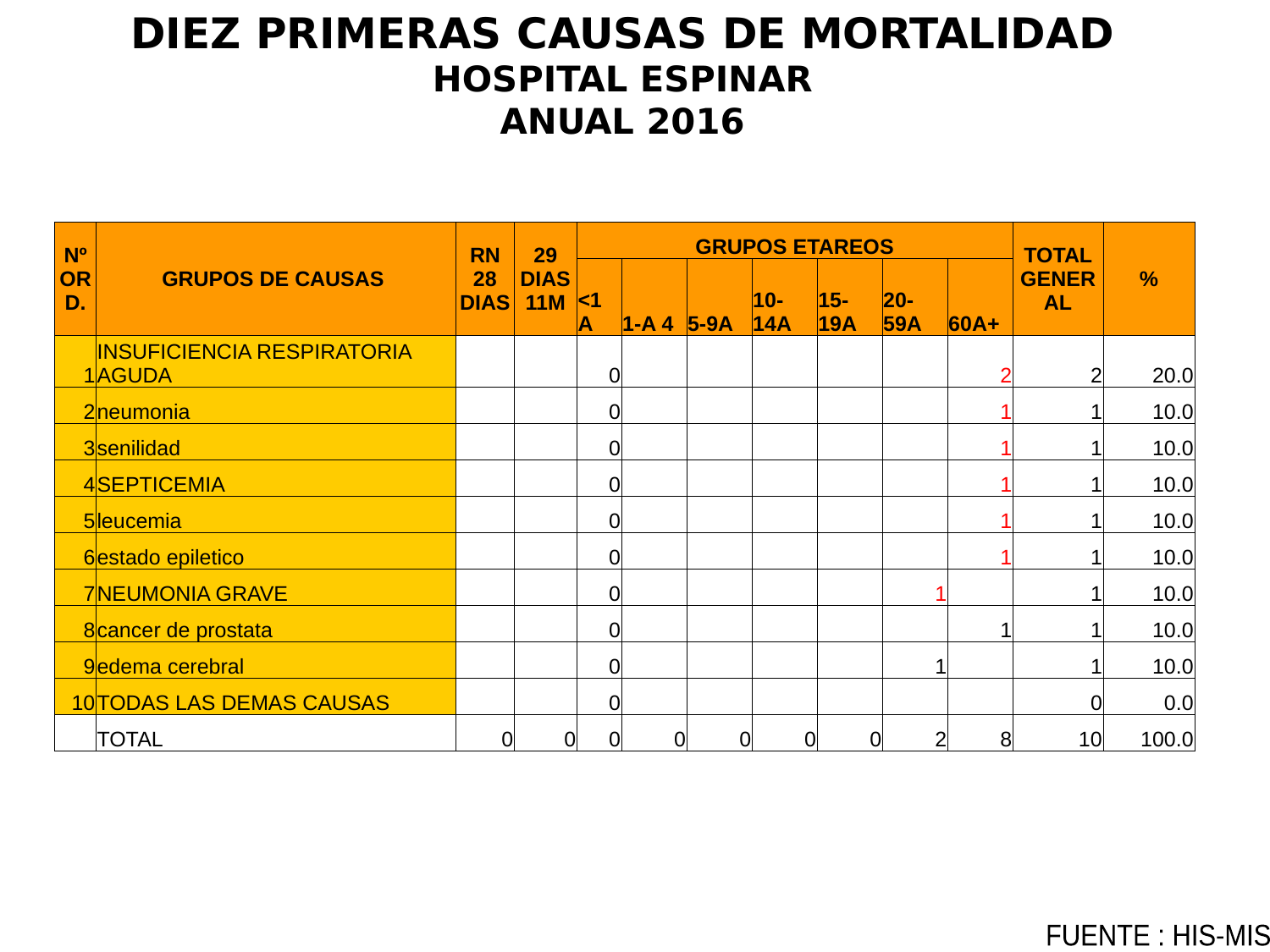

DIEZ PRIMERAS CAUSAS DE MORTALIDAD
HOSPITAL ESPINAR
ANUAL 2016
| Nº ORD. | GRUPOS DE CAUSAS | RN 28 DIAS | 29 DIAS 11M | GRUPOS ETAREOS |  |  |  |  |  |  | TOTAL GENERAL | % |
| --- | --- | --- | --- | --- | --- | --- | --- | --- | --- | --- | --- | --- |
|  |  |  |  | <1 A | 1-A 4 | 5-9A | 10-14A | 15-19A | 20-59A | 60A+ |  |  |
| 1 | INSUFICIENCIA RESPIRATORIA AGUDA |  |  | 0 |  |  |  |  |  | 2 | 2 | 20.0 |
| 2 | neumonia |  |  | 0 |  |  |  |  |  | 1 | 1 | 10.0 |
| 3 | senilidad |  |  | 0 |  |  |  |  |  | 1 | 1 | 10.0 |
| 4 | SEPTICEMIA |  |  | 0 |  |  |  |  |  | 1 | 1 | 10.0 |
| 5 | leucemia |  |  | 0 |  |  |  |  |  | 1 | 1 | 10.0 |
| 6 | estado epiletico |  |  | 0 |  |  |  |  |  | 1 | 1 | 10.0 |
| 7 | NEUMONIA GRAVE |  |  | 0 |  |  |  |  | 1 |  | 1 | 10.0 |
| 8 | cancer de prostata |  |  | 0 |  |  |  |  |  | 1 | 1 | 10.0 |
| 9 | edema cerebral |  |  | 0 |  |  |  |  | 1 |  | 1 | 10.0 |
| 10 | TODAS LAS DEMAS CAUSAS |  |  | 0 |  |  |  |  |  |  | 0 | 0.0 |
|  | TOTAL | 0 | 0 | 0 | 0 | 0 | 0 | 0 | 2 | 8 | 10 | 100.0 |
FUENTE : HIS-MIS